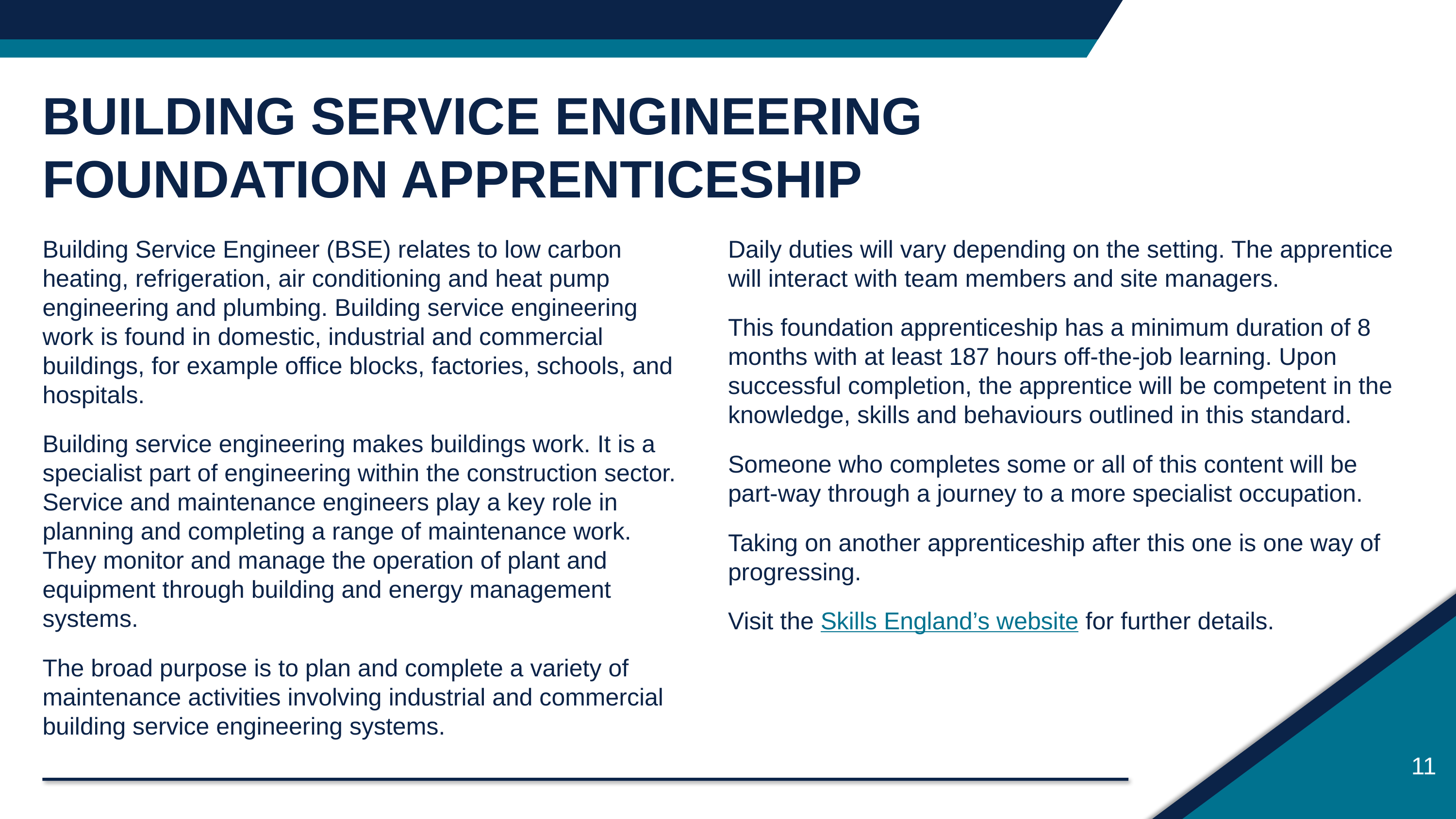

BUILDING SERVICE ENGINEERING FOUNDATION APPRENTICESHIP
Building Service Engineer (BSE) relates to low carbon heating, refrigeration, air conditioning and heat pump engineering and plumbing. Building service engineering work is found in domestic, industrial and commercial buildings, for example office blocks, factories, schools, and hospitals.
Building service engineering makes buildings work. It is a specialist part of engineering within the construction sector. Service and maintenance engineers play a key role in planning and completing a range of maintenance work. They monitor and manage the operation of plant and equipment through building and energy management systems.
The broad purpose is to plan and complete a variety of maintenance activities involving industrial and commercial building service engineering systems.
Daily duties will vary depending on the setting. The apprentice will interact with team members and site managers.
This foundation apprenticeship has a minimum duration of 8 months with at least 187 hours off-the-job learning. Upon successful completion, the apprentice will be competent in the knowledge, skills and behaviours outlined in this standard.
Someone who completes some or all of this content will be part-way through a journey to a more specialist occupation.
Taking on another apprenticeship after this one is one way of progressing.
Visit the Skills England’s website for further details.

11